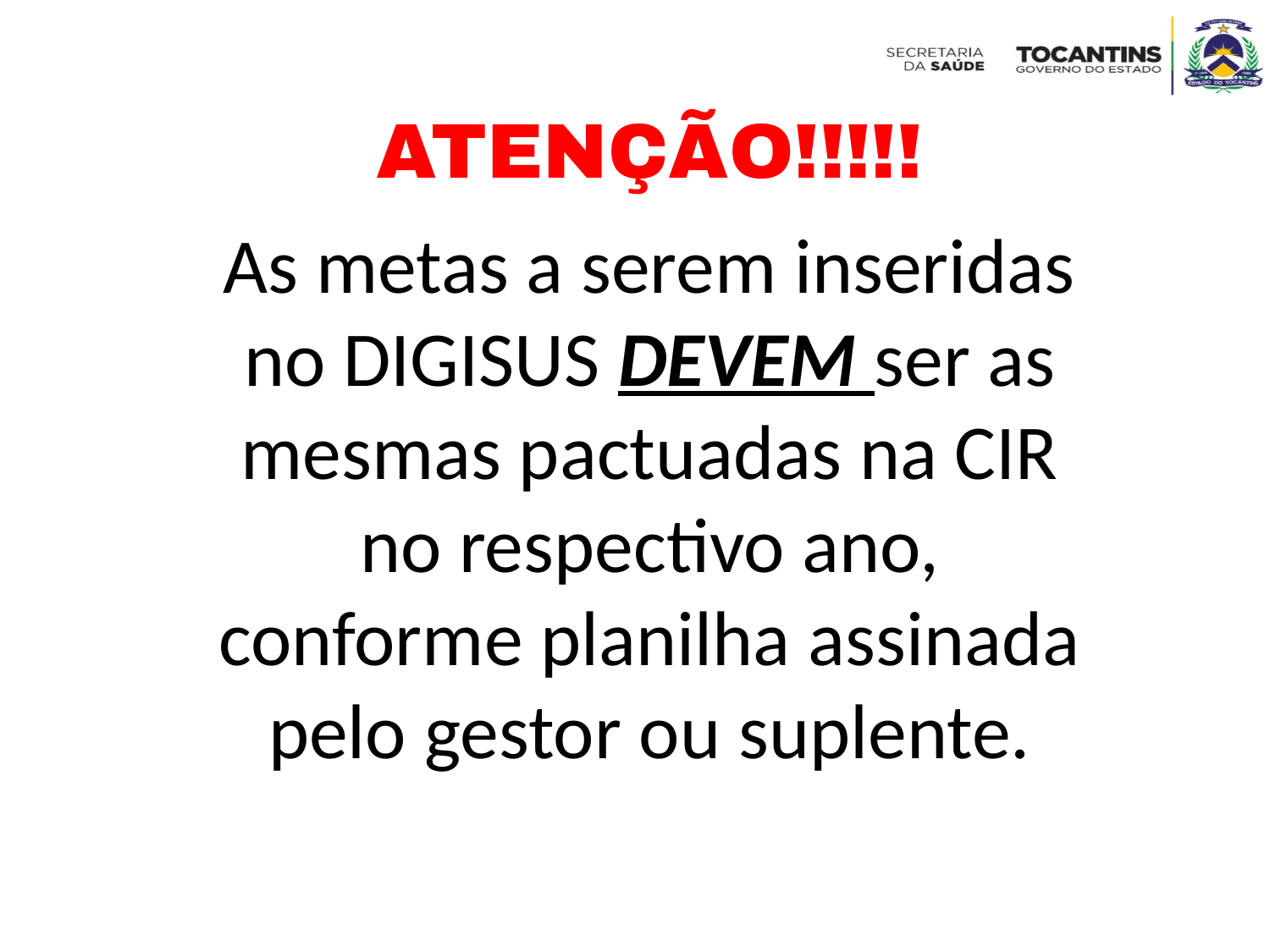

ATENÇÃO!!!!!

As metas a serem inseridas no DIGISUS DEVEM ser as mesmas pactuadas na CIR no respectivo ano, conforme planilha assinada pelo gestor ou suplente.